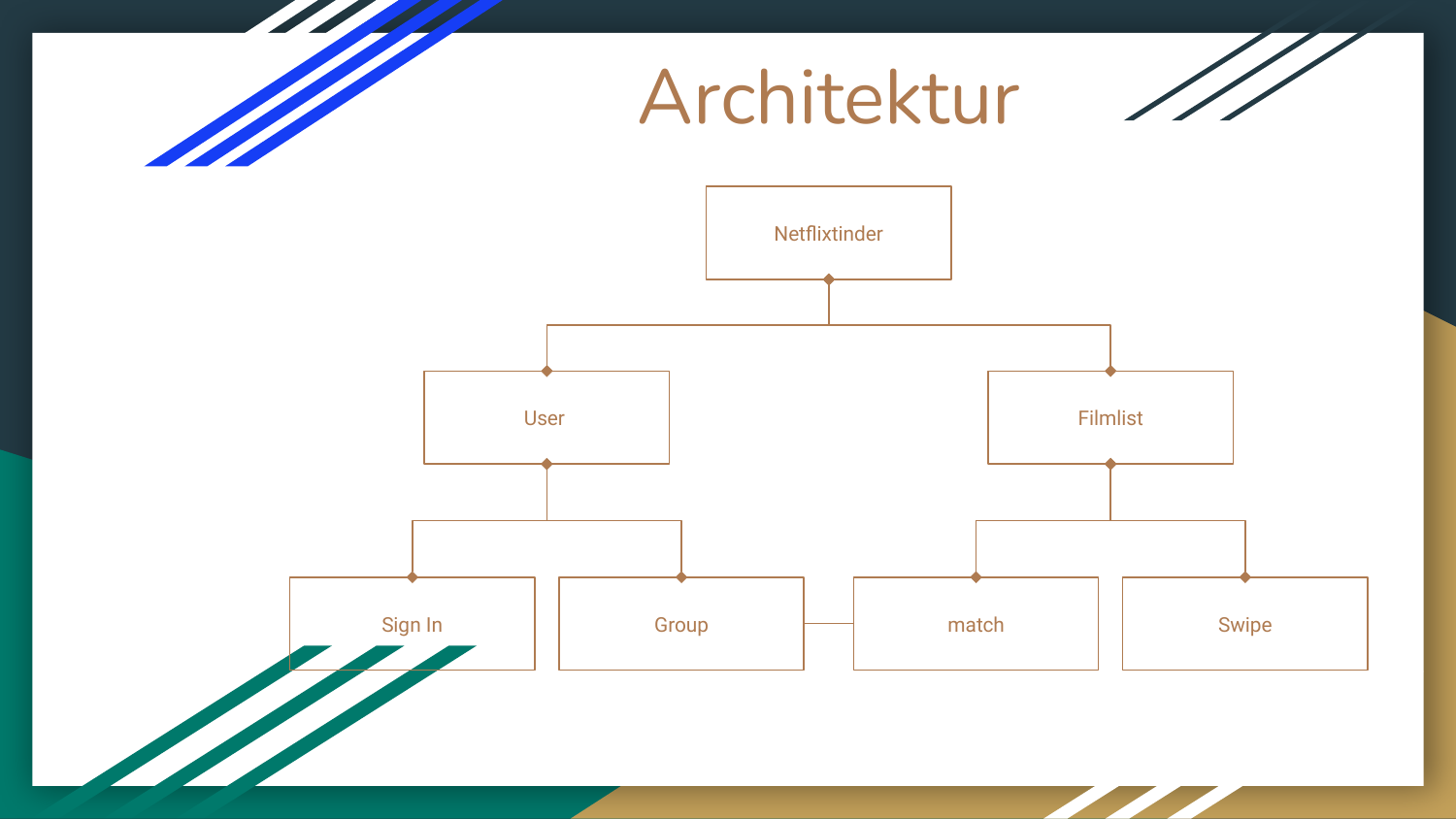

# Architektur
Netflixtinder
User
Filmlist
Sign In
Group
match
Swipe